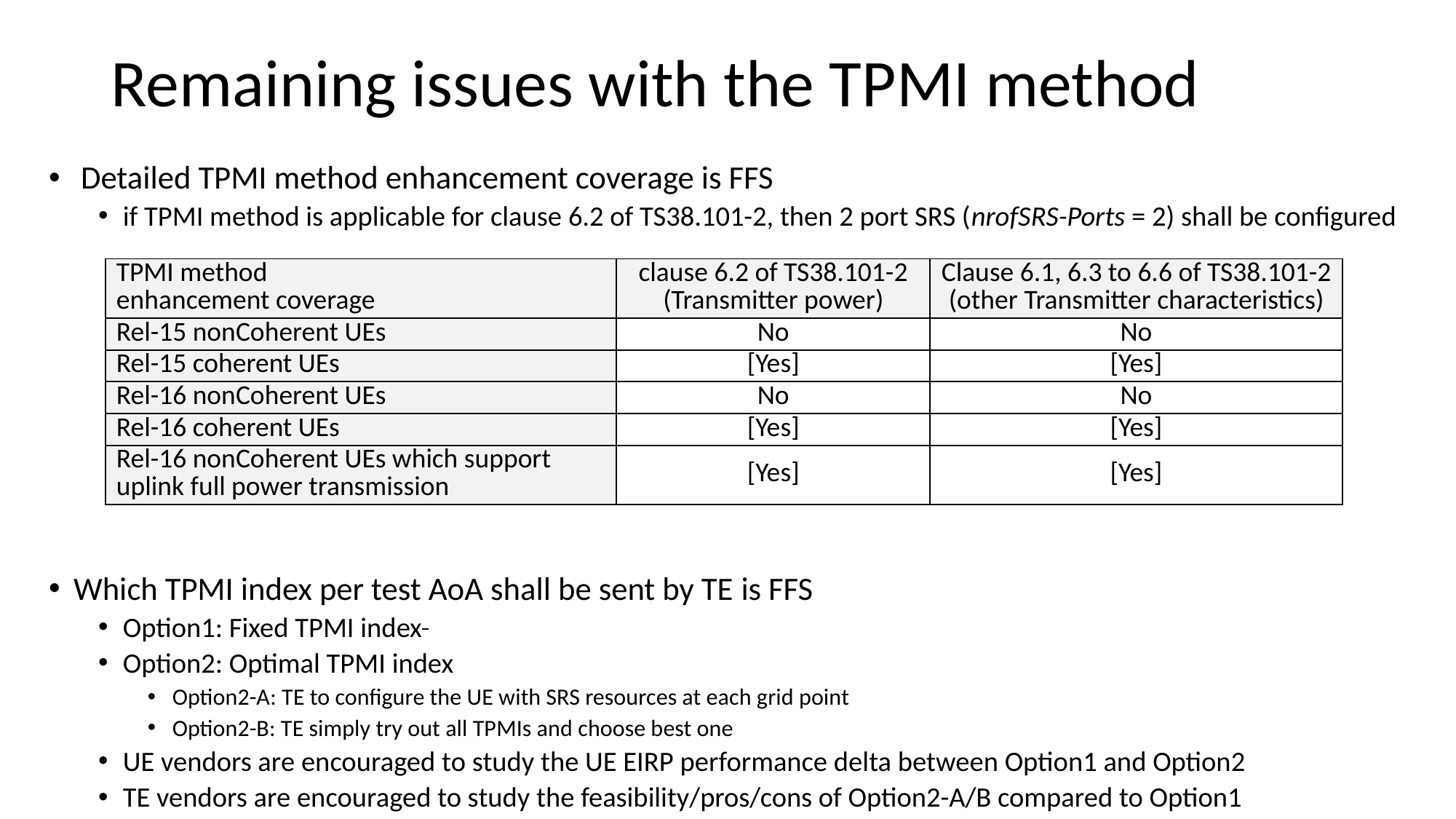

# Remaining issues with the TPMI method
 Detailed TPMI method enhancement coverage is FFS
if TPMI method is applicable for clause 6.2 of TS38.101-2, then 2 port SRS (nrofSRS-Ports = 2) shall be configured

Which TPMI index per test AoA shall be sent by TE is FFS
Option1: Fixed TPMI index
Option2: Optimal TPMI index
Option2-A: TE to configure the UE with SRS resources at each grid point
Option2-B: TE simply try out all TPMIs and choose best one
UE vendors are encouraged to study the UE EIRP performance delta between Option1 and Option2
TE vendors are encouraged to study the feasibility/pros/cons of Option2-A/B compared to Option1

| TPMI method enhancement coverage | clause 6.2 of TS38.101-2 (Transmitter power) | Clause 6.1, 6.3 to 6.6 of TS38.101-2 (other Transmitter characteristics) |
| --- | --- | --- |
| Rel-15 nonCoherent UEs | No | No |
| Rel-15 coherent UEs | [Yes] | [Yes] |
| Rel-16 nonCoherent UEs | No | No |
| Rel-16 coherent UEs | [Yes] | [Yes] |
| Rel-16 nonCoherent UEs which support uplink full power transmission | [Yes] | [Yes] |